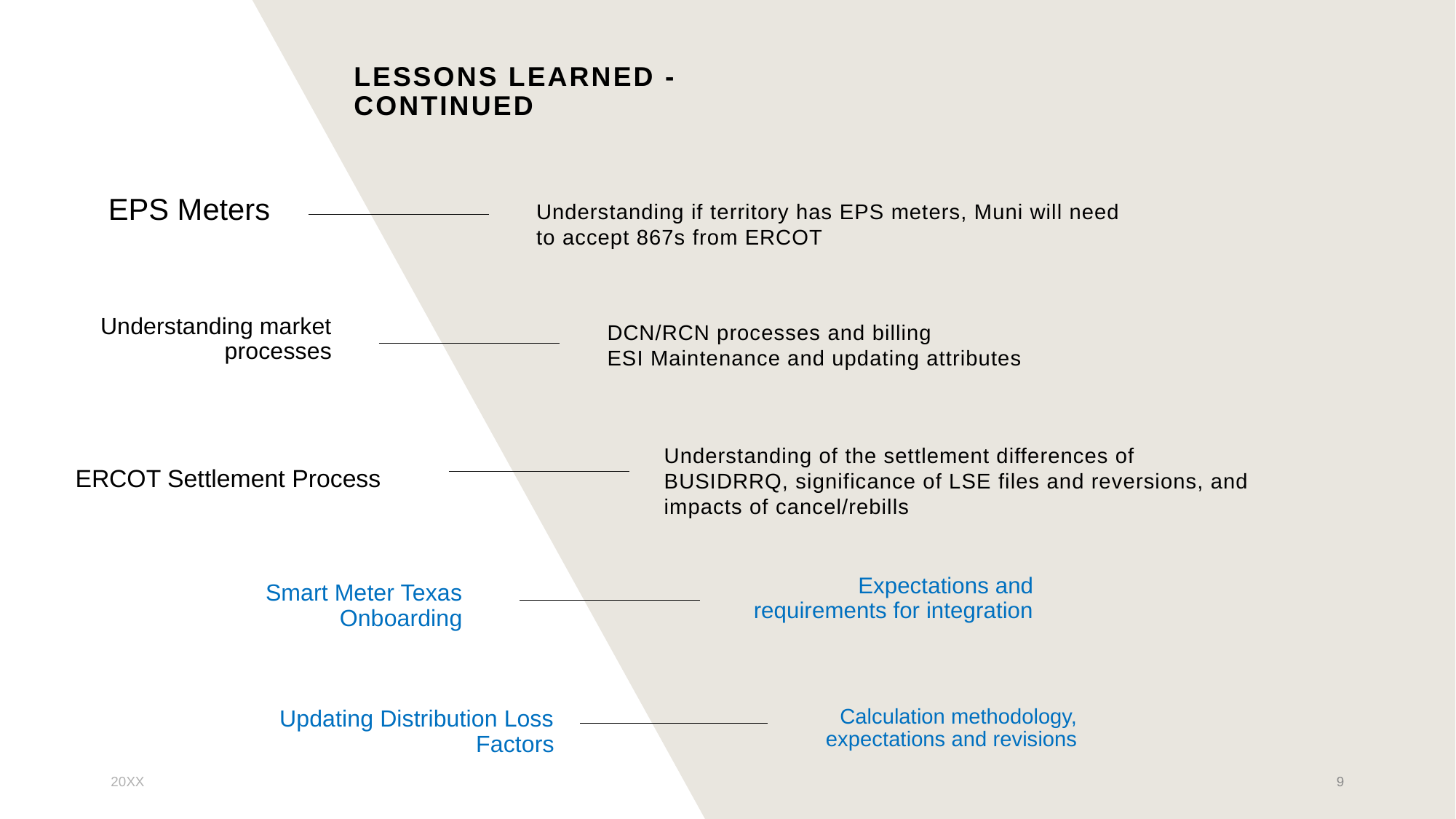

# Lessons learned - continued
EPS Meters
Understanding if territory has EPS meters, Muni will need to accept 867s from ERCOT
Understanding market processes
DCN/RCN processes and billing
ESI Maintenance and updating attributes
Understanding of the settlement differences of BUSIDRRQ, significance of LSE files and reversions, and impacts of cancel/rebills
ERCOT Settlement Process
Expectations and requirements for integration
Smart Meter Texas Onboarding
Calculation methodology, expectations and revisions
Updating Distribution Loss Factors
20XX
9